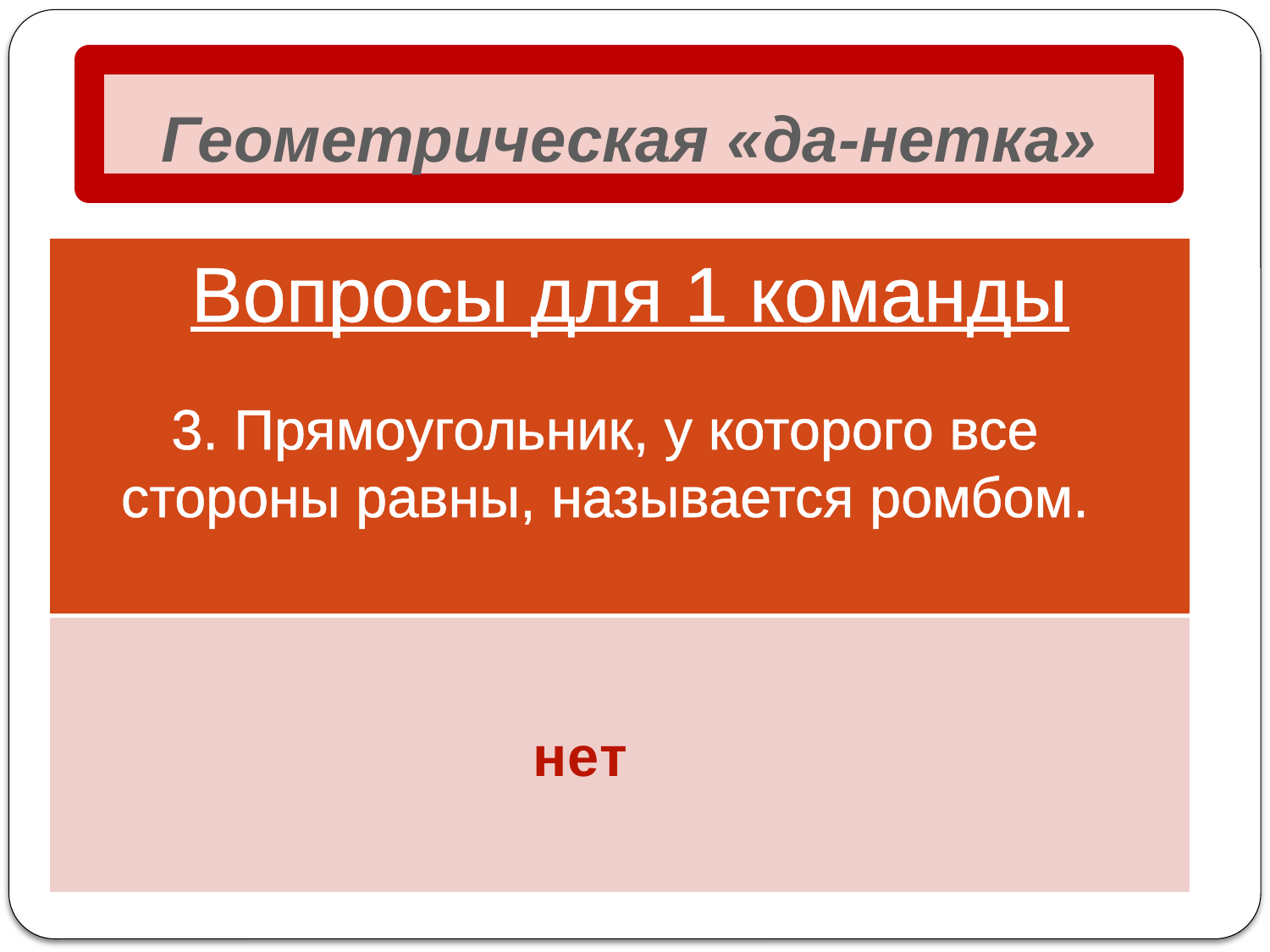

# Геометрическая «да-нетка»
Вопросы для 1 команды
|  |
| --- |
|  |
3. Прямоугольник, у которого все стороны равны, называется ромбом.
нет